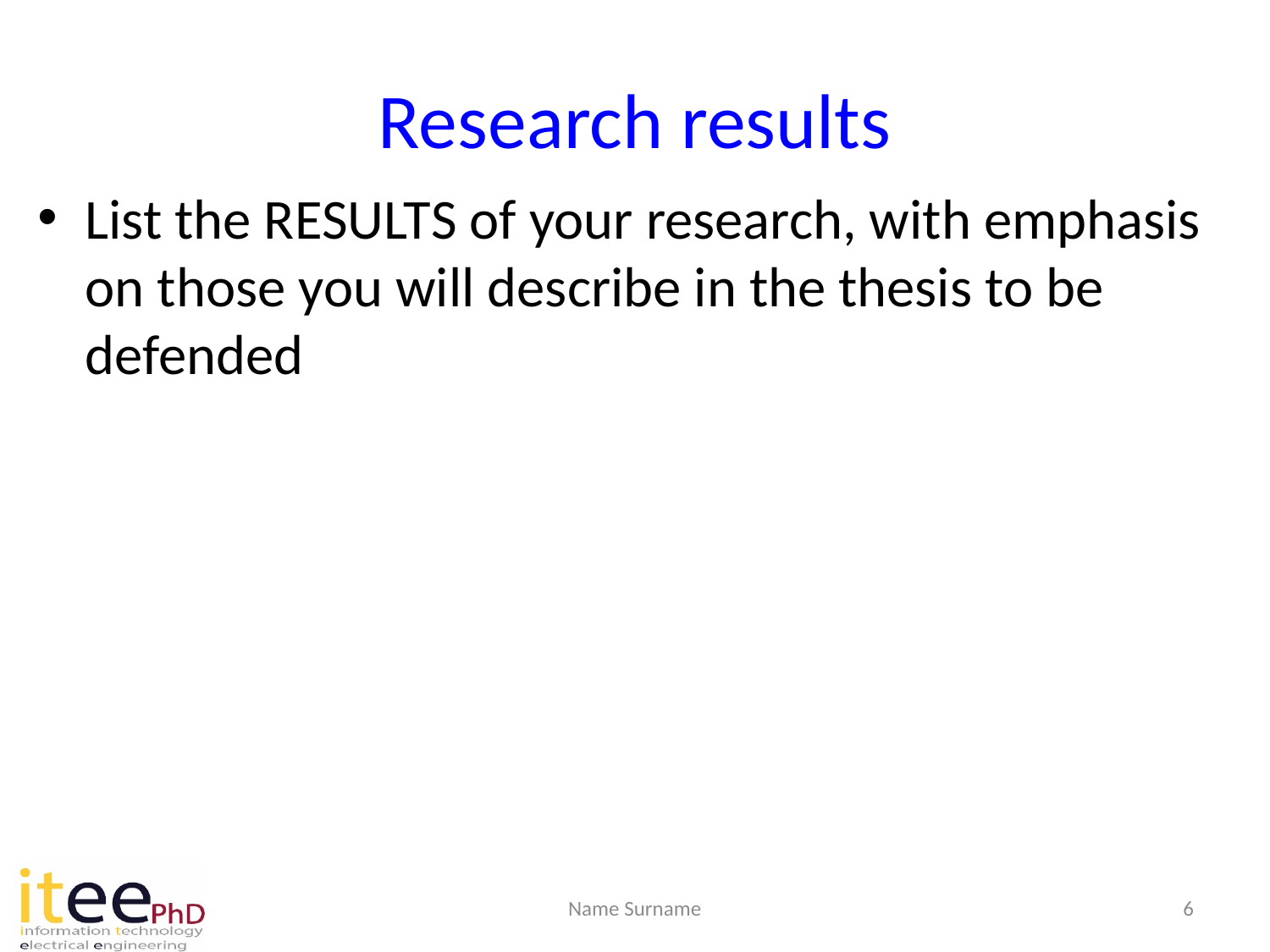

# Research results
List the RESULTS of your research, with emphasis on those you will describe in the thesis to be defended
Name Surname
6